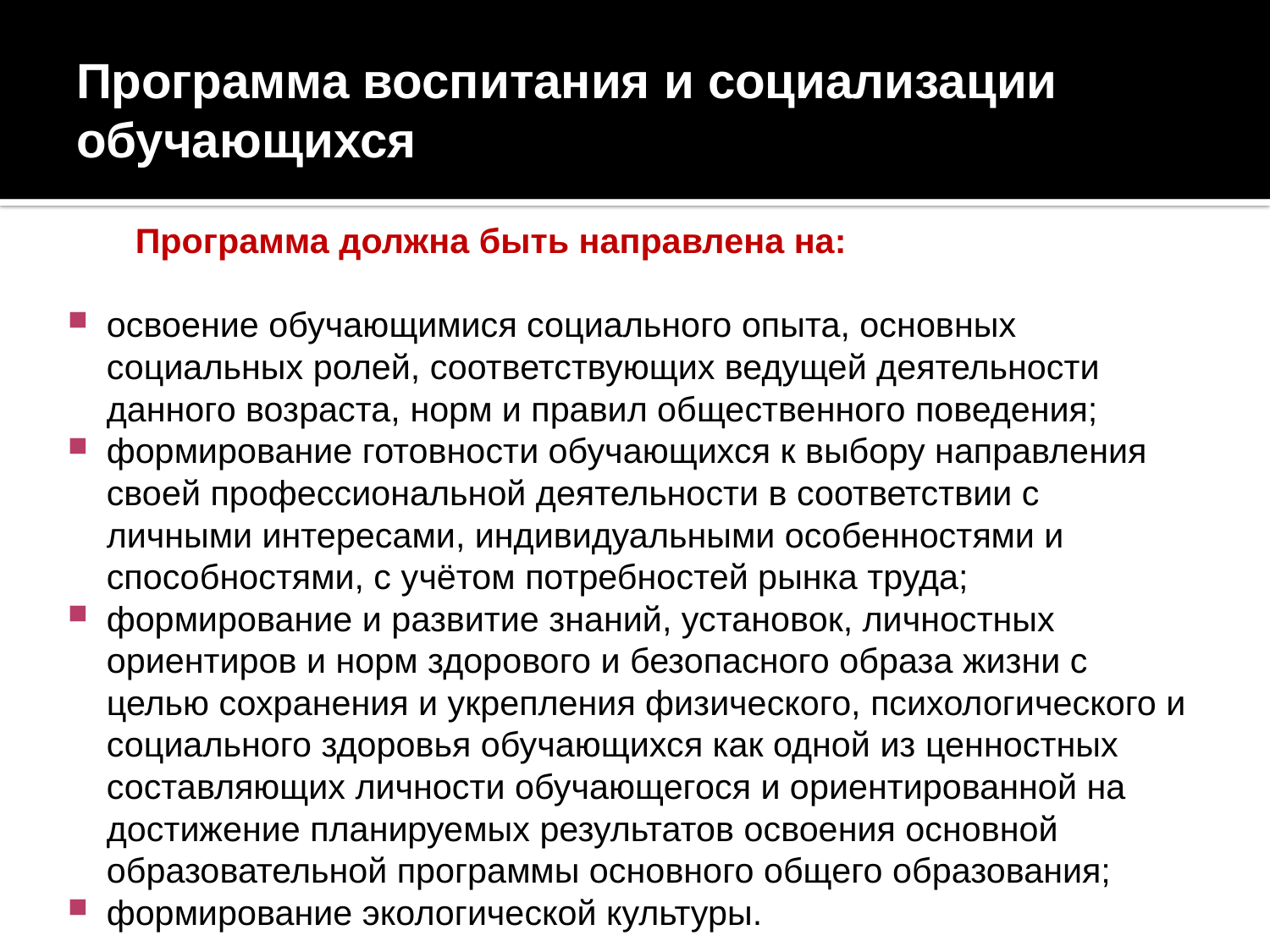

# Программа воспитания и социализации обучающихся
       Программа должна быть направлена на:

освоение обучающимися социального опыта, основных социальных ролей, соответствующих ведущей деятельности данного возраста, норм и правил общественного поведения;
формирование готовности обучающихся к выбору направления своей профессиональной деятельности в соответствии с личными интересами, индивидуальными особенностями и способностями, с учётом потребностей рынка труда;
формирование и развитие знаний, установок, личностных ориентиров и норм здорового и безопасного образа жизни с целью сохранения и укрепления физического, психологического и социального здоровья обучающихся как одной из ценностных составляющих личности обучающегося и ориентированной на достижение планируемых результатов освоения основной образовательной программы основного общего образования;
формирование экологической культуры.